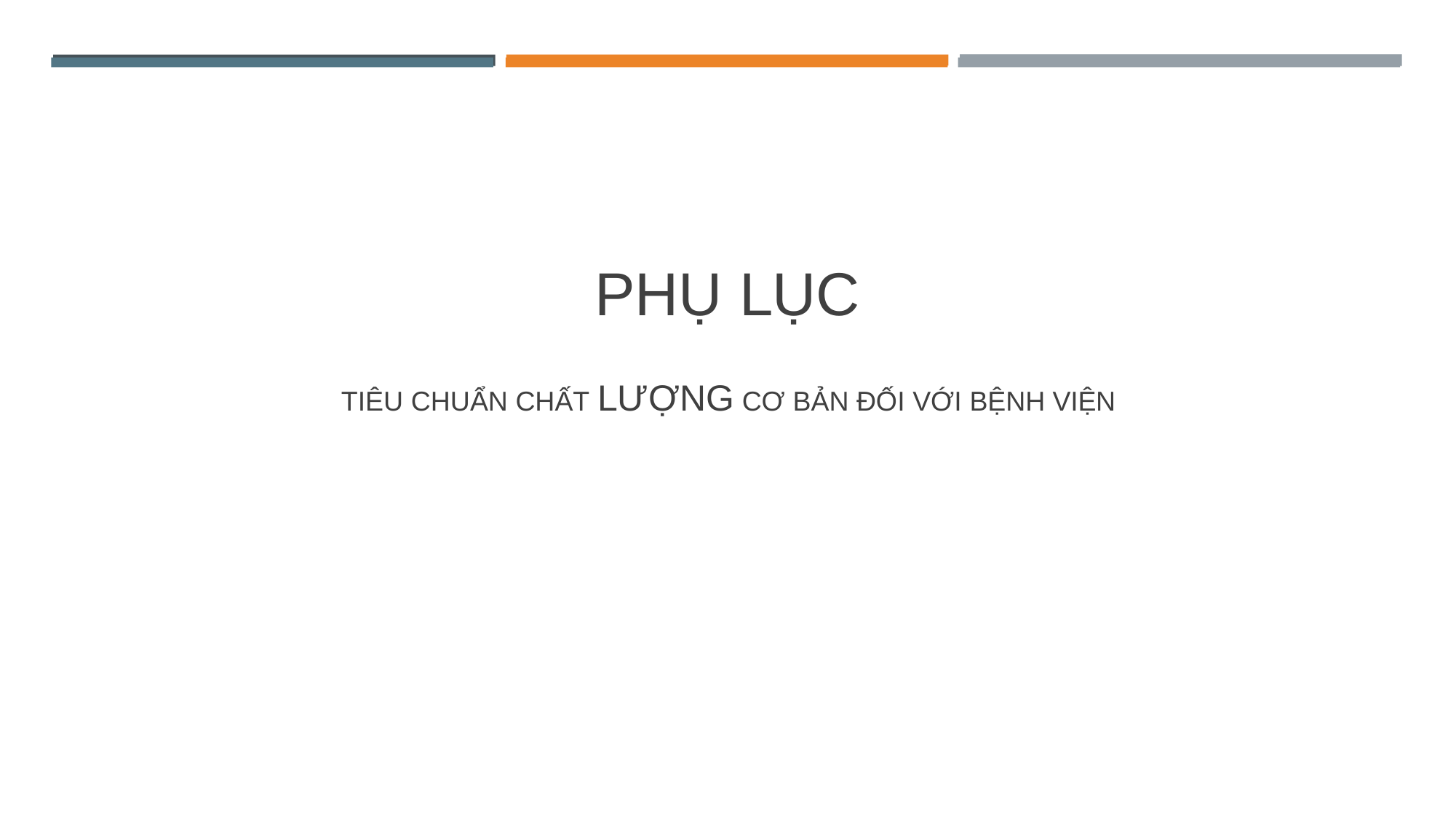

# PHỤ LỤC
TIÊU CHUẨN CHẤT LƯỢNG CƠ BẢN ĐỐI VỚI BỆNH VIỆN